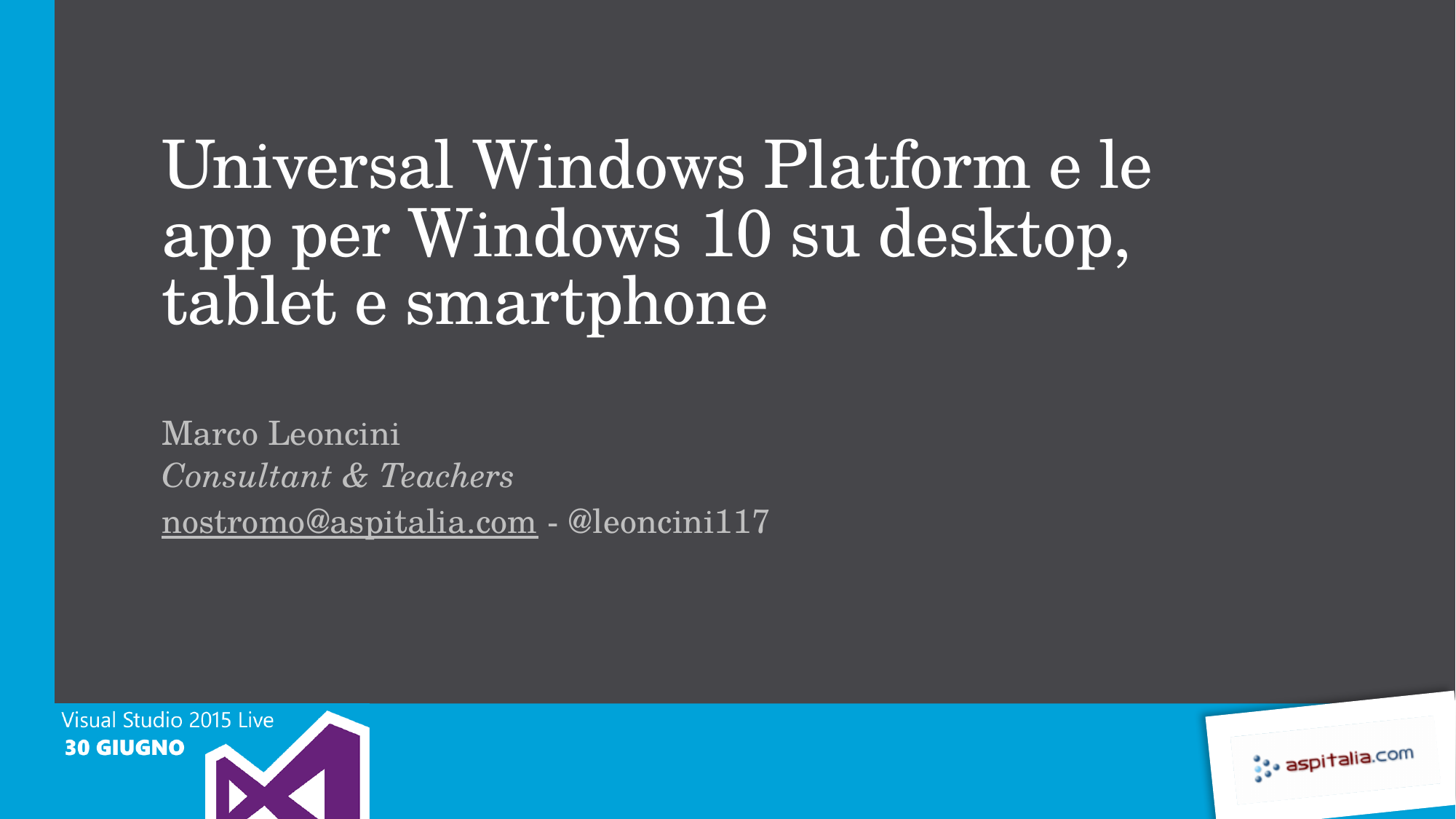

# Universal Windows Platform e le app per Windows 10 su desktop, tablet e smartphone
Marco Leoncini
Consultant & Teachers
nostromo@aspitalia.com - @leoncini117